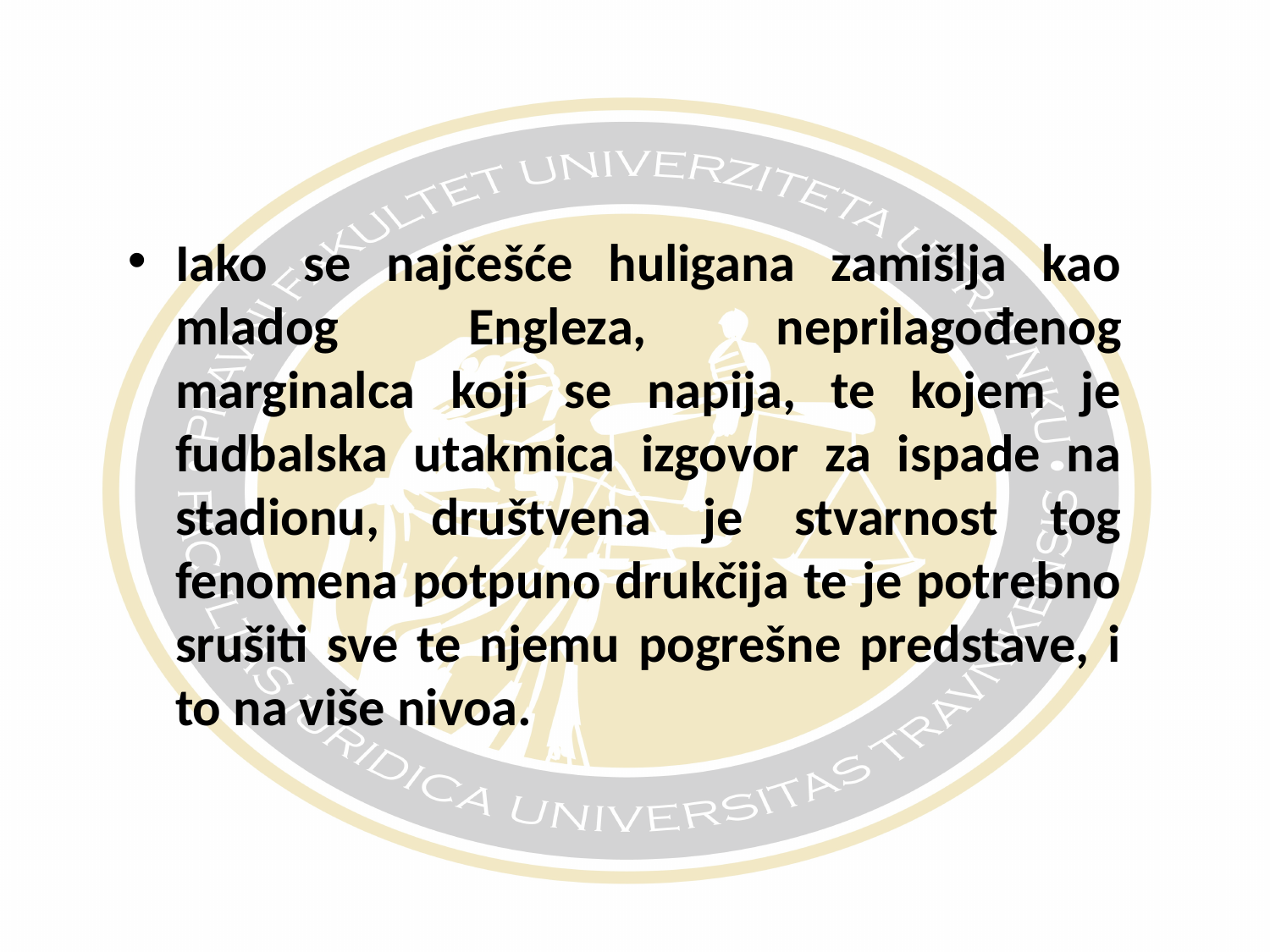

#
Iako se najčešće huligana zamišlja kao mladog Engleza, neprilagođenog marginalca koji se napija, te kojem je fudbalska utakmica izgovor za ispade na stadionu, društvena je stvarnost tog fenomena potpuno drukčija te je potrebno srušiti sve te njemu pogrešne predstave, i to na više nivoa.